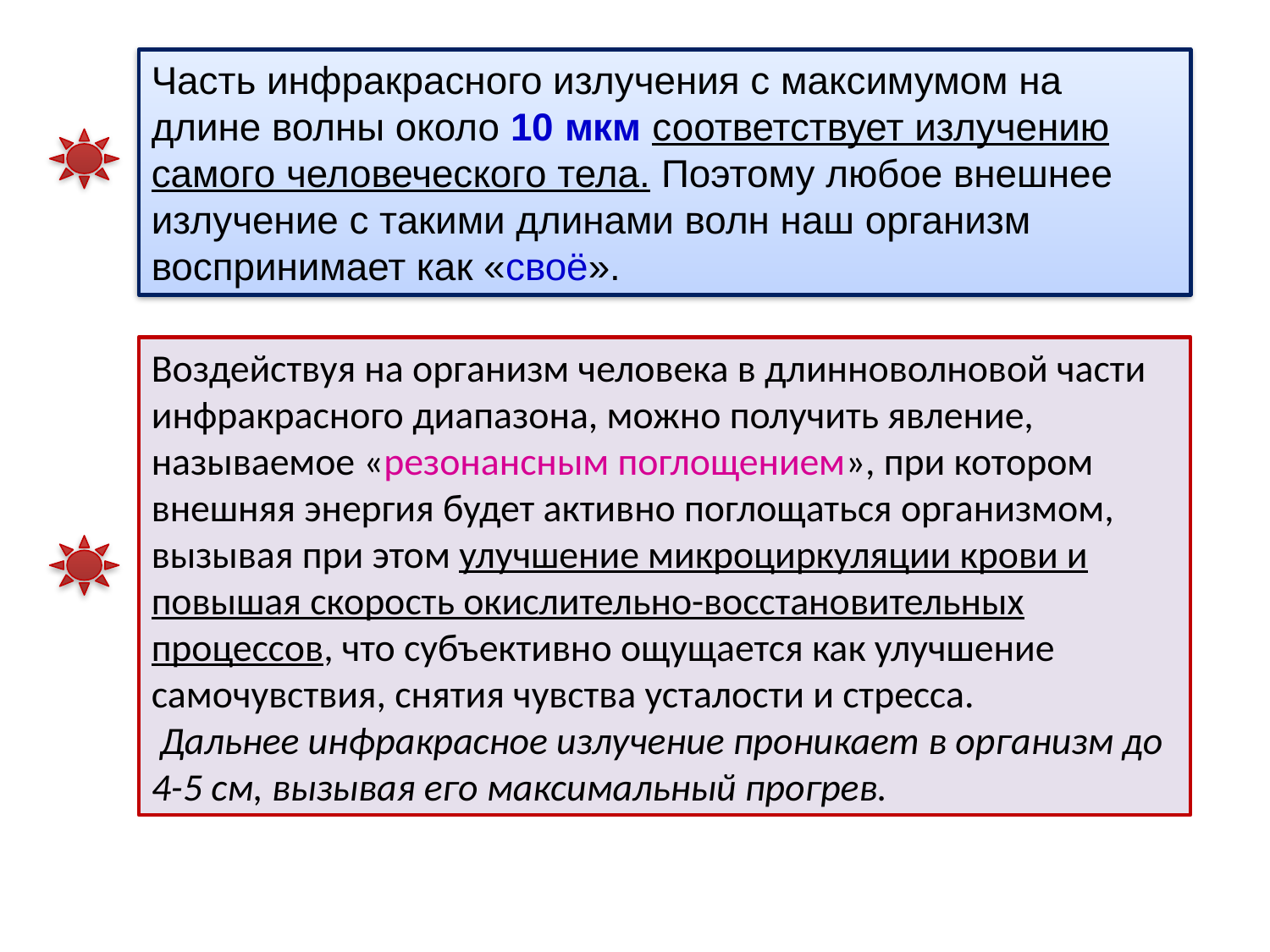

Часть инфракрасного излучения с максимумом на длине волны около 10 мкм соответствует излучению самого человеческого тела. Поэтому любое внешнее излучение с такими длинами волн наш организм воспринимает как «своё».

Воздействуя на организм человека в длинноволновой части инфракрасного диапазона, можно получить явление, называемое «резонансным поглощением», при котором внешняя энергия будет активно поглощаться организмом, вызывая при этом улучшение микроциркуляции крови и повышая скорость окислительно-восстановительных процессов, что субъективно ощущается как улучшение самочувствия, снятия чувства усталости и стресса.
 Дальнее инфракрасное излучение проникает в организм до 4-5 см, вызывая его максимальный прогрев.